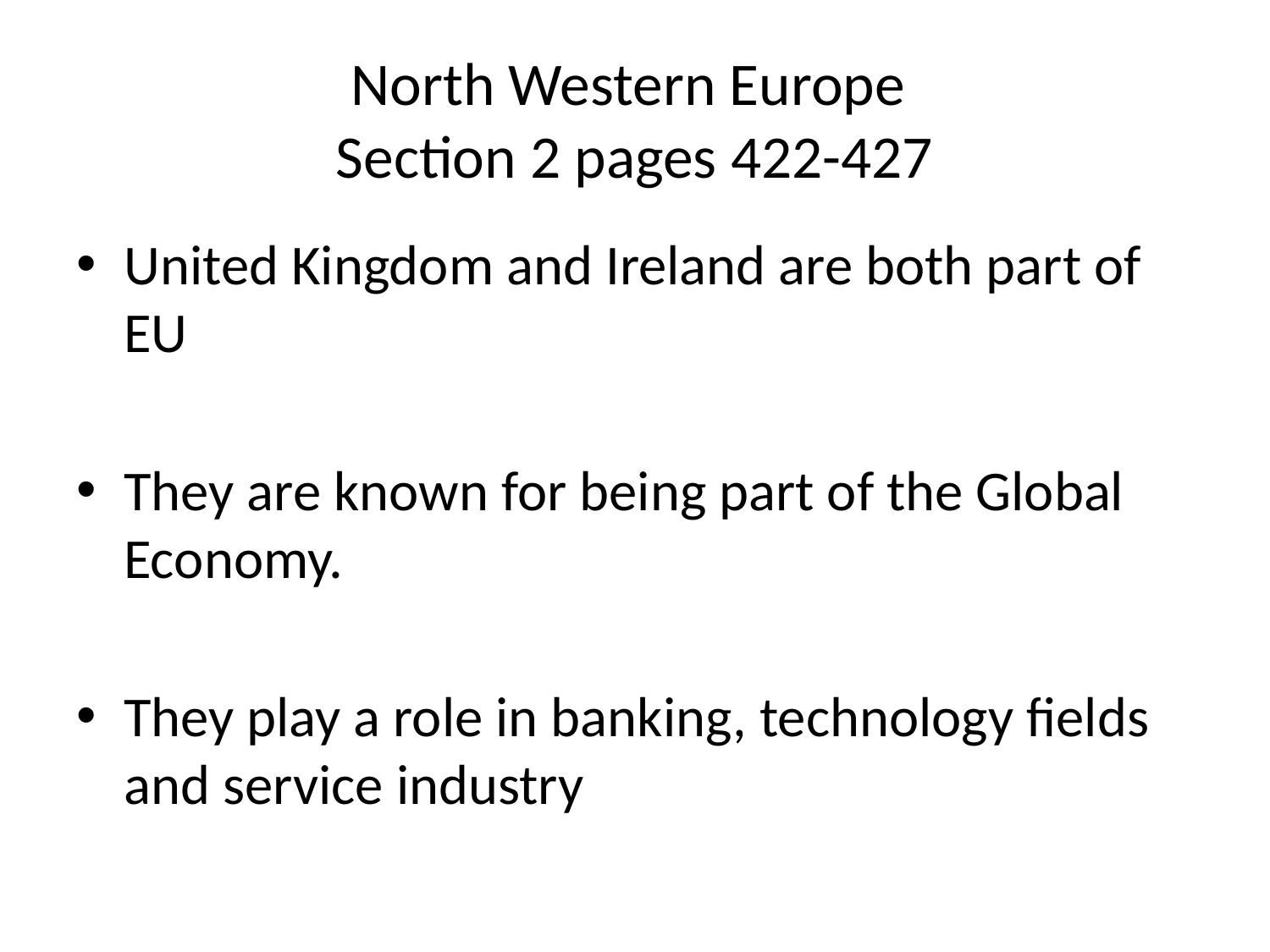

# North Western Europe Section 2 pages 422-427
United Kingdom and Ireland are both part of EU

They are known for being part of the Global Economy.

They play a role in banking, technology fields and service industry